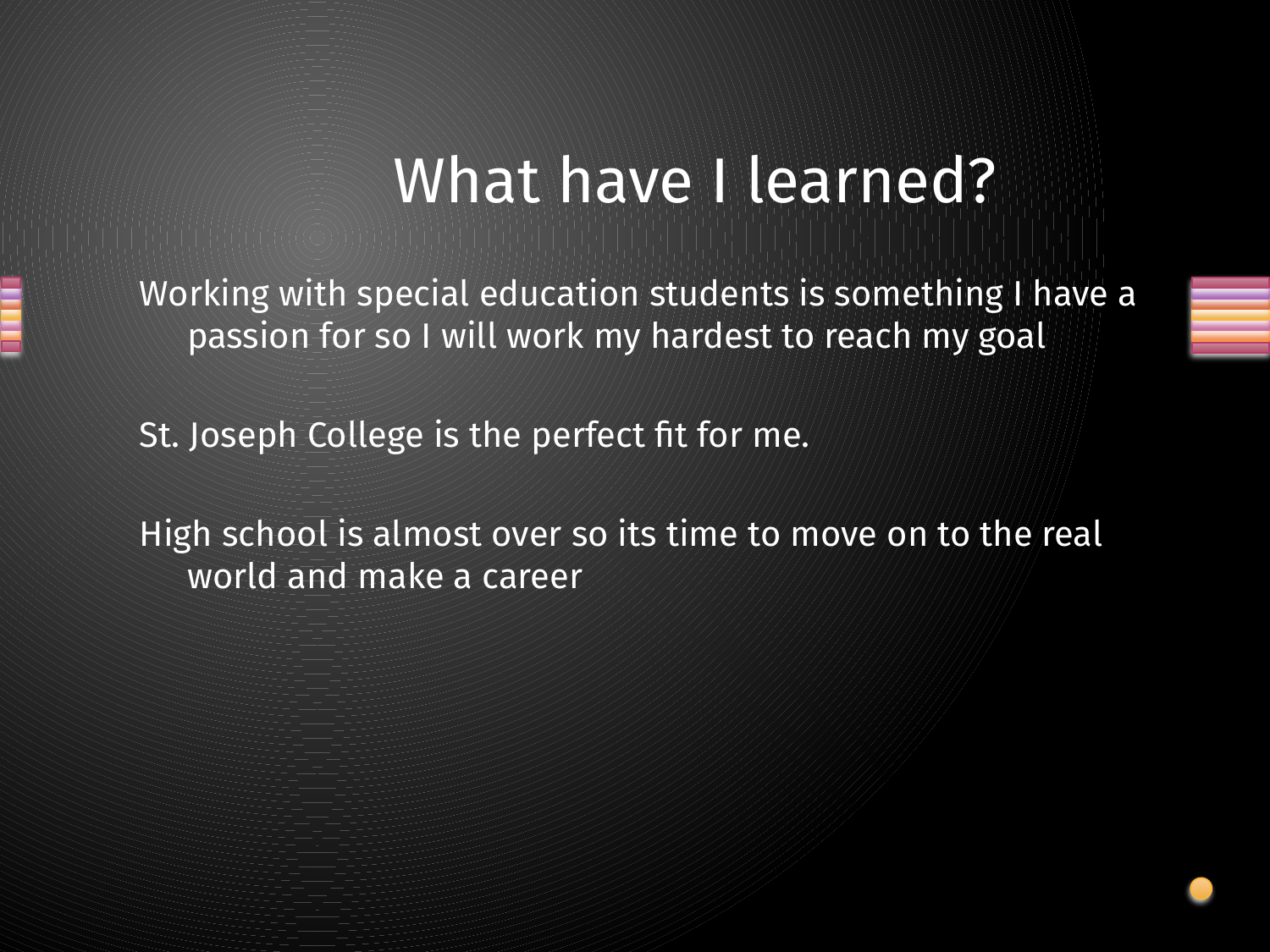

# What have I learned?
Working with special education students is something I have a passion for so I will work my hardest to reach my goal

St. Joseph College is the perfect fit for me.

High school is almost over so its time to move on to the real world and make a career